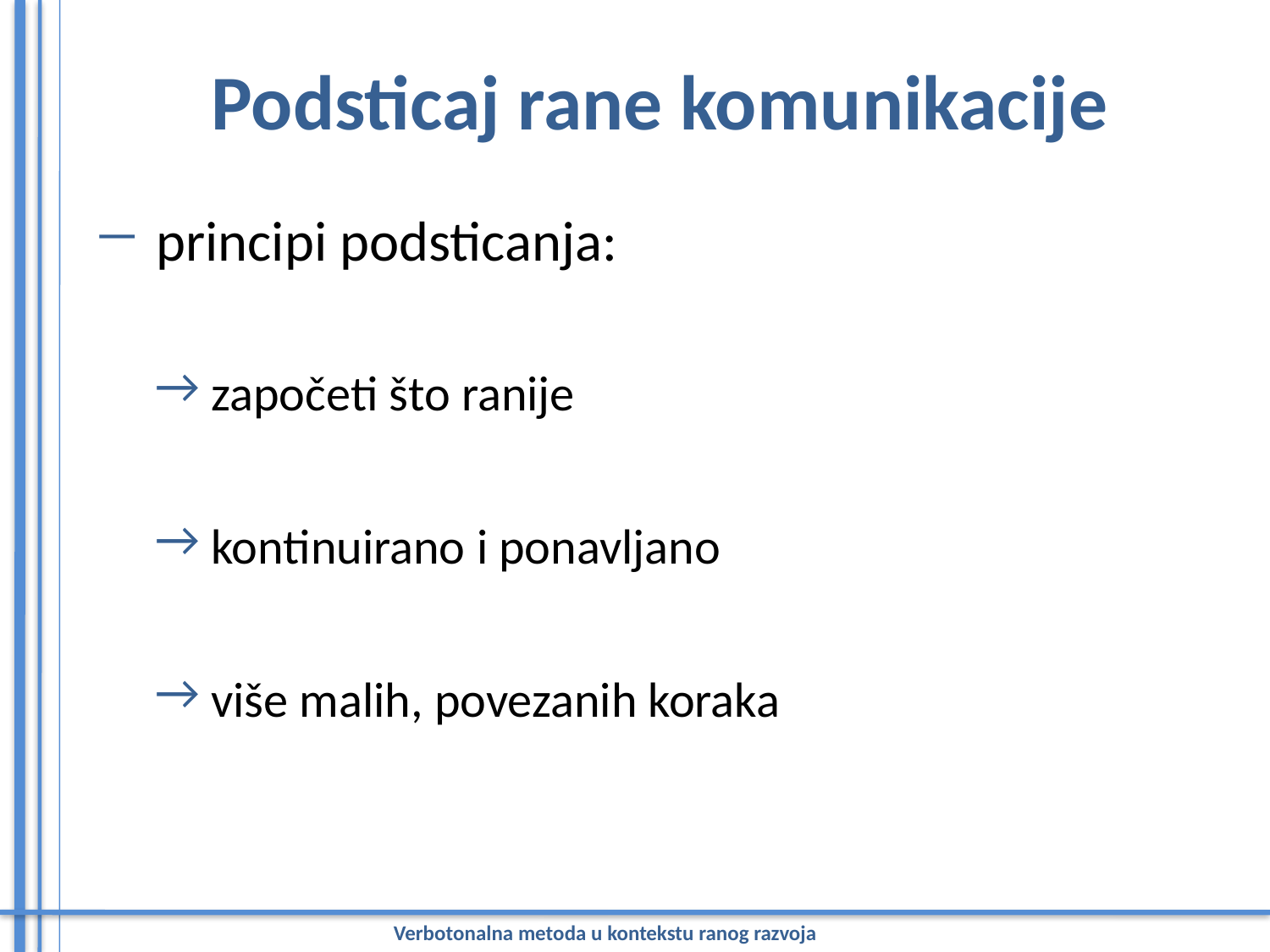

# Podsticaj rane komunikacije
 principi podsticanja:

 započeti što ranije

 kontinuirano i ponavljano

 više malih, povezanih koraka
Verbotonalna metoda u kontekstu ranog razvoja
22